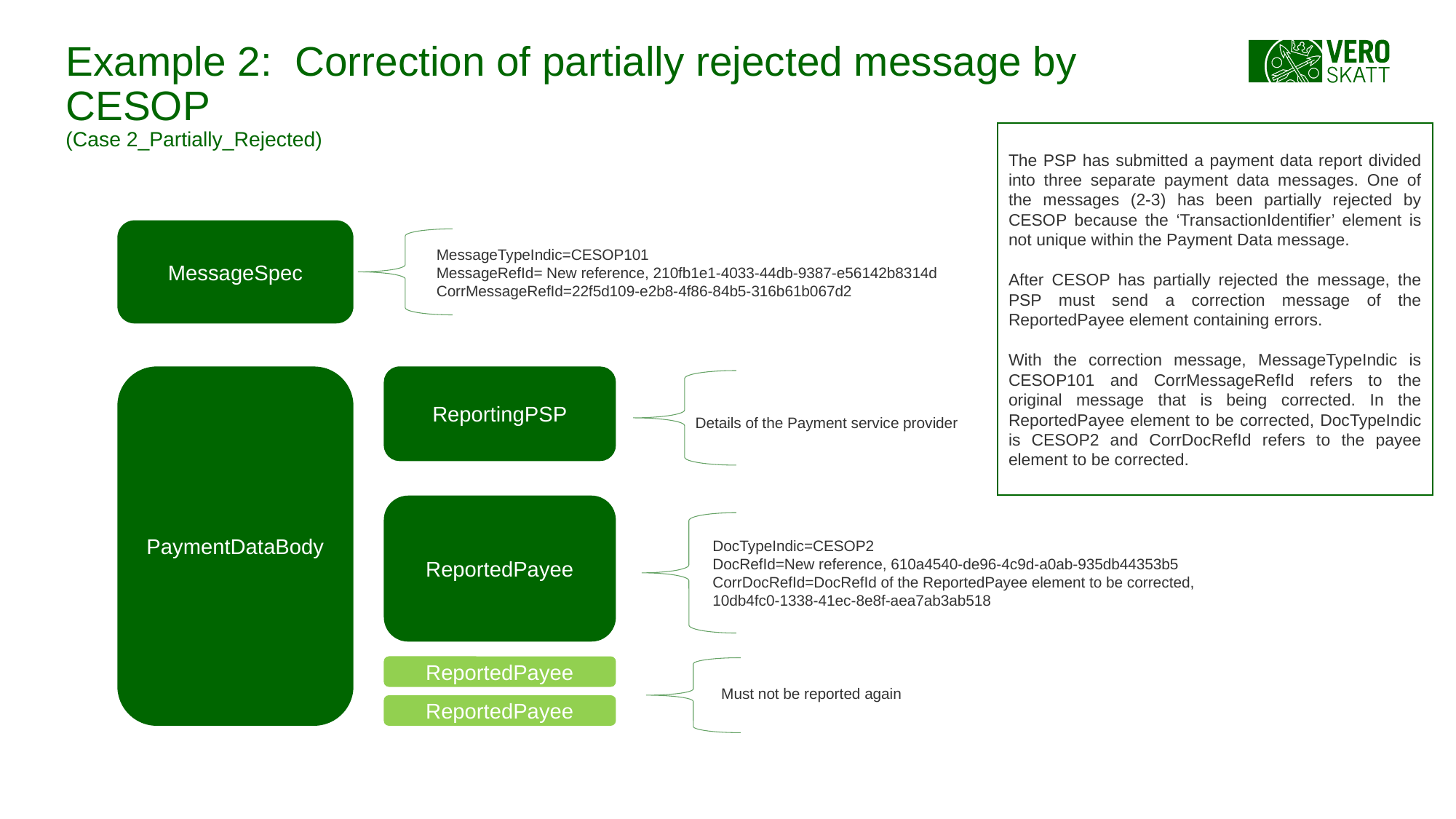

# Example 2:  Correction of partially rejected message by CESOP (Case 2_Partially_Rejected)
The PSP has submitted a payment data report divided into three separate payment data messages. One of the messages (2-3) has been partially rejected by CESOP because the ‘TransactionIdentifier’ element is not unique within the Payment Data message.

After CESOP has partially rejected the message, the PSP must send a correction message of the ReportedPayee element containing errors.

With the correction message, MessageTypeIndic is CESOP101 and CorrMessageRefId refers to the original message that is being corrected. In the ReportedPayee element to be corrected, DocTypeIndic is CESOP2 and CorrDocRefId refers to the payee element to be corrected.

MessageSpec

MessageTypeIndic=CESOP101
MessageRefId= New reference, 210fb1e1-4033-44db-9387-e56142b8314d
CorrMessageRefId=22f5d109-e2b8-4f86-84b5-316b61b067d2
PaymentDataBody
ReportingPSP

Details of the Payment service provider
ReportedPayee

DocTypeIndic=CESOP2
DocRefId=New reference, 610a4540-de96-4c9d-a0ab-935db44353b5
CorrDocRefId=DocRefId of the ReportedPayee element to be corrected,
10db4fc0-1338-41ec-8e8f-aea7ab3ab518
ReportedPayee

Must not be reported again
ReportedPayee